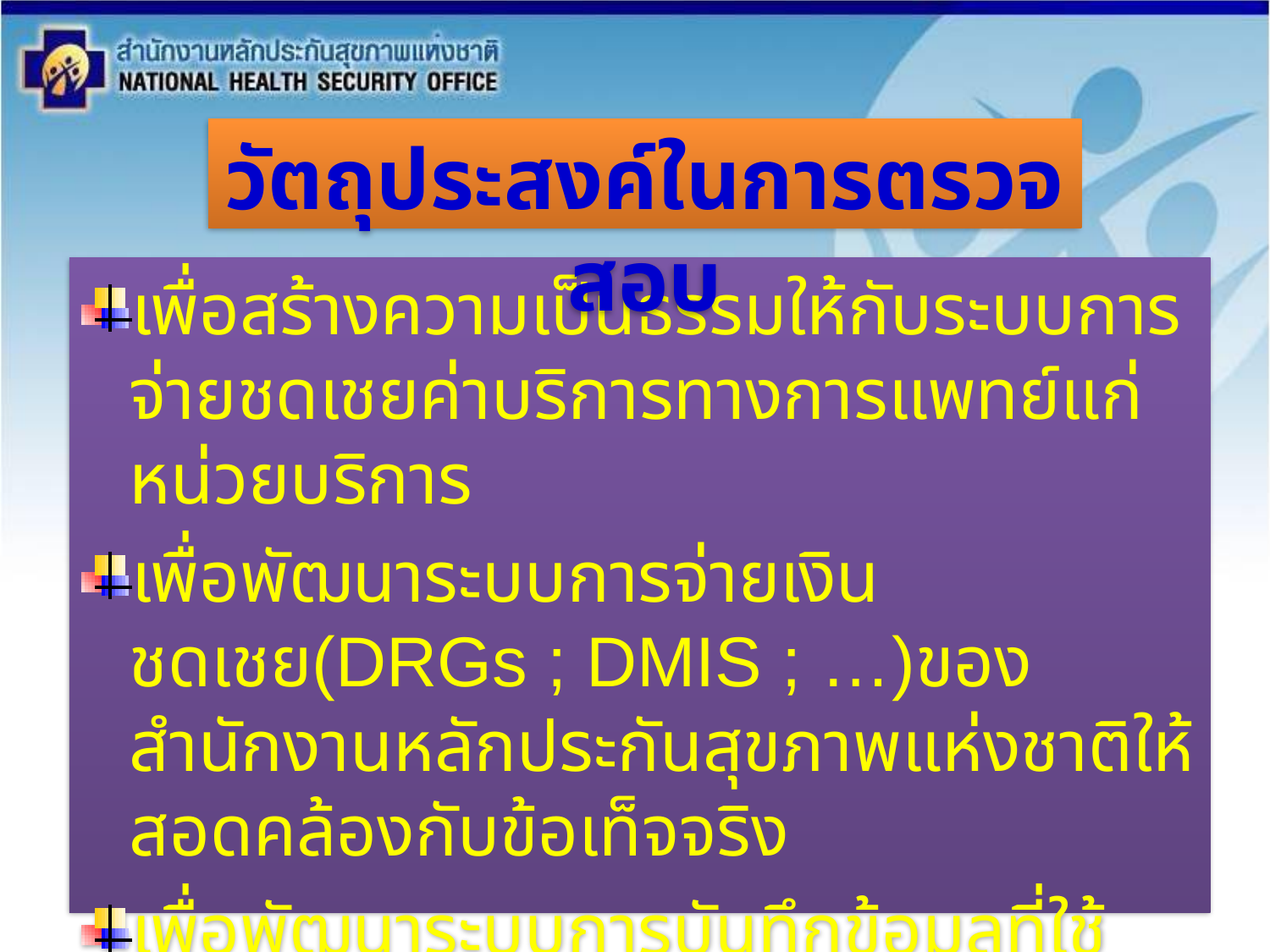

วัตถุประสงค์ในการตรวจสอบ
เพื่อสร้างความเป็นธรรมให้กับระบบการจ่ายชดเชยค่าบริการทางการแพทย์แก่หน่วยบริการ
เพื่อพัฒนาระบบการจ่ายเงินชดเชย(DRGs ; DMIS ; …)ของสำนักงานหลักประกันสุขภาพแห่งชาติให้สอดคล้องกับข้อเท็จจริง
เพื่อพัฒนาระบบการบันทึกข้อมูลที่ใช้ประกอบการขอเบิกเงินชดเชยค่าบริการ ให้มีความถูกต้องครบถ้วน